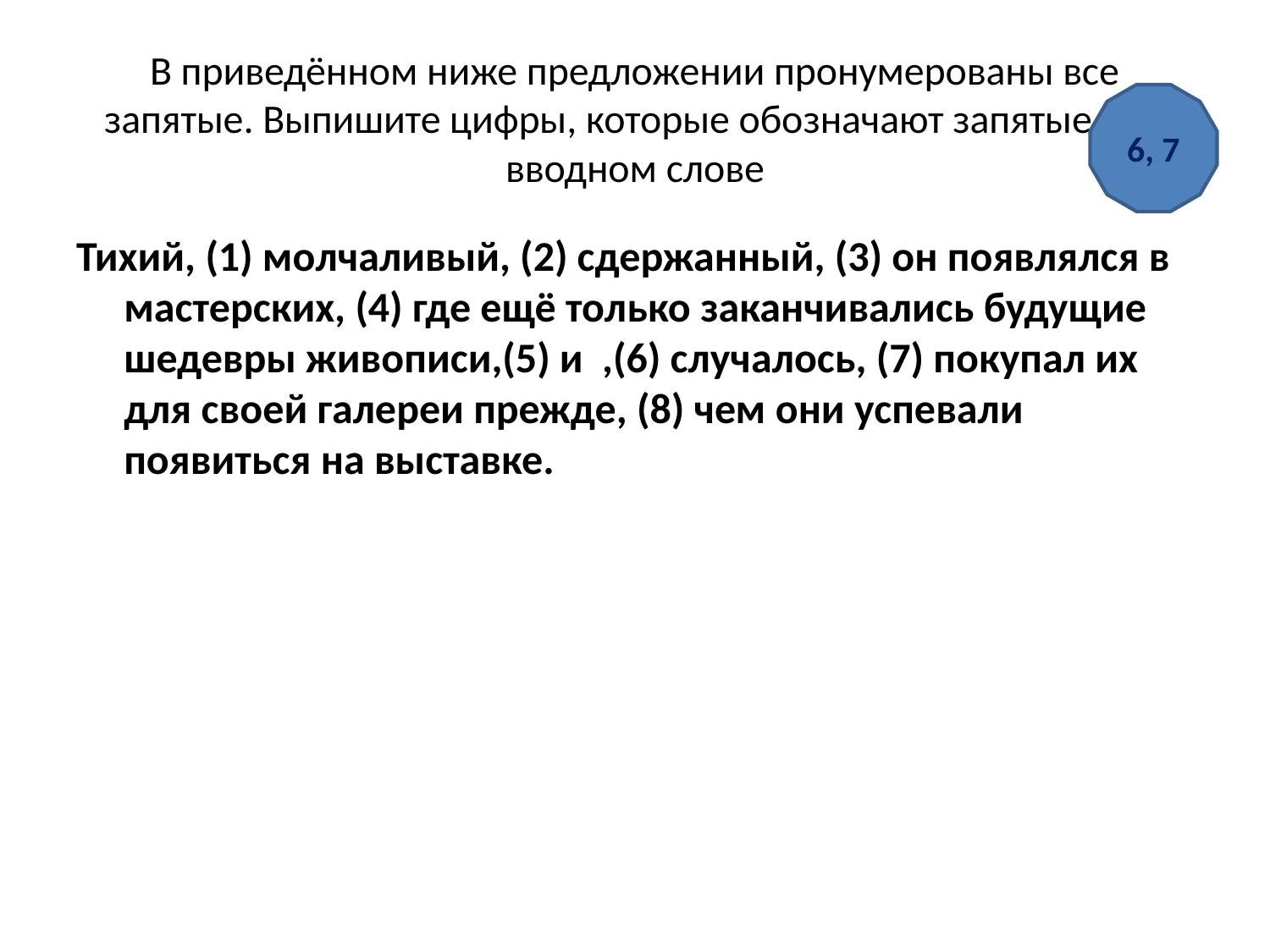

# В приведённом ниже предложении пронумерованы все запятые. Выпишите цифры, которые обозначают запятые при вводном слове
6, 7
Тихий, (1) молчаливый, (2) сдержанный, (3) он появлялся в мастерских, (4) где ещё только заканчивались будущие шедевры живописи,(5) и  ,(6) случалось, (7) покупал их для своей галереи прежде, (8) чем они успевали появиться на выставке.